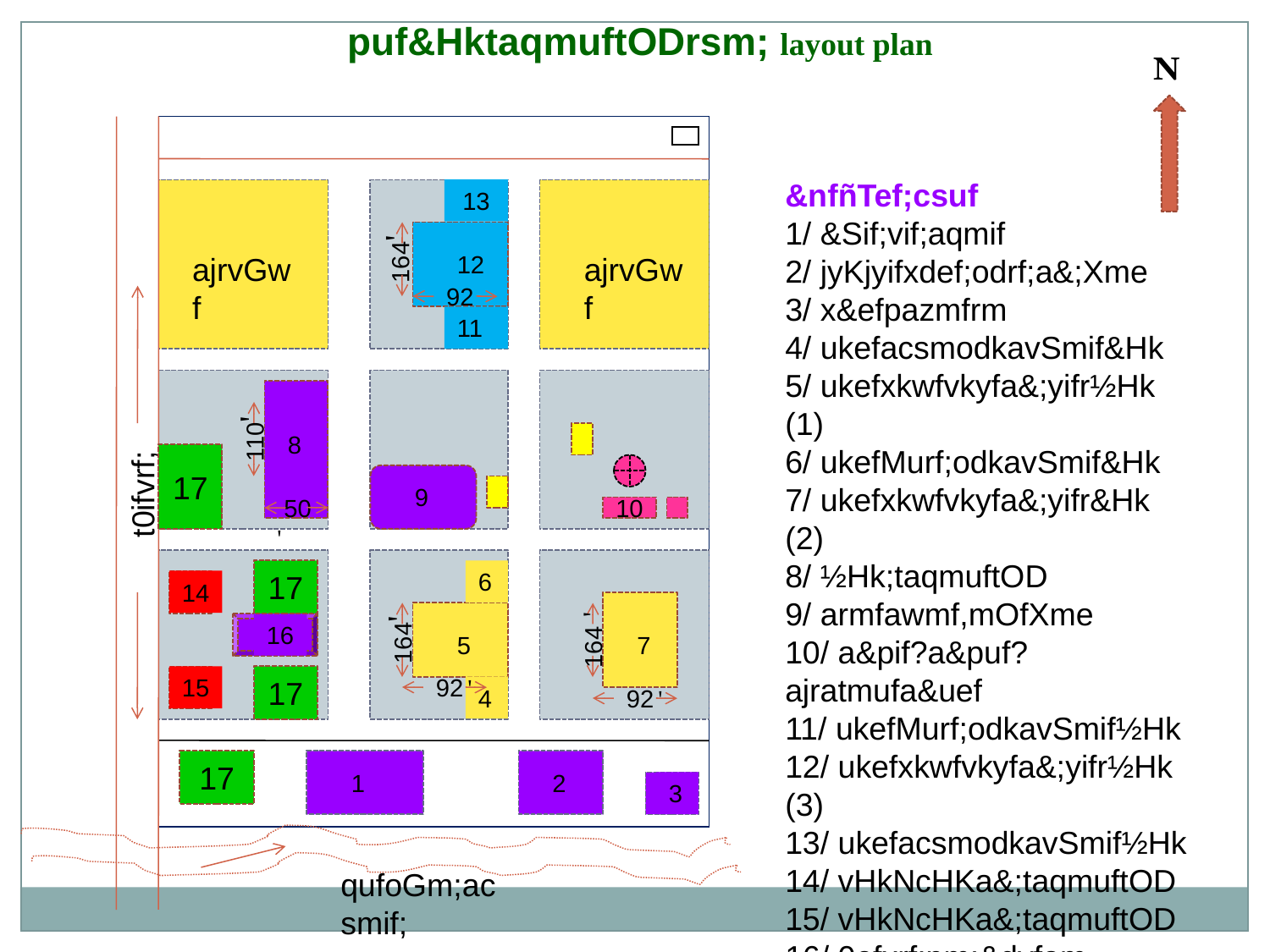

puf&HktaqmuftODrsm; layout plan
N

&nfñTef;csuf
1/ &Sif;vif;aqmif
2/ jyKjyifxdef;odrf;a&;Xme
3/ x&efpazmfrm
4/ ukefacsmodkavSmif&Hk
5/ ukefxkwfvkyfa&;yifr½Hk (1)
6/ ukefMurf;odkavSmif&Hk
7/ ukefxkwfvkyfa&;yifr&Hk (2)
8/ ½Hk;taqmuftOD
9/ armfawmf,mOfXme
10/ a&pif?a&puf?ajratmufa&uef
11/ ukefMurf;odkavSmif½Hk
12/ ukefxkwfvkyfa&;yifr½Hk (3)
13/ ukefacsmodkavSmif½Hk
14/ vHkNcHKa&;taqmuftOD
15/ vHkNcHKa&;taqmuftOD
16/ 0efxrf;pm;&dyfom
17/ oD;yifpm;yifpdkufuGufrsm;
13

164'
12
ajrvGwf
ajrvGwf
92
11

110'
8

t0ifvrf;
17

9

 50 '
10

17
6
14

164'
164 '

16
5
7
92 '

15
17
4
92 '
17

1
2

3

qufoGm;acsmif;